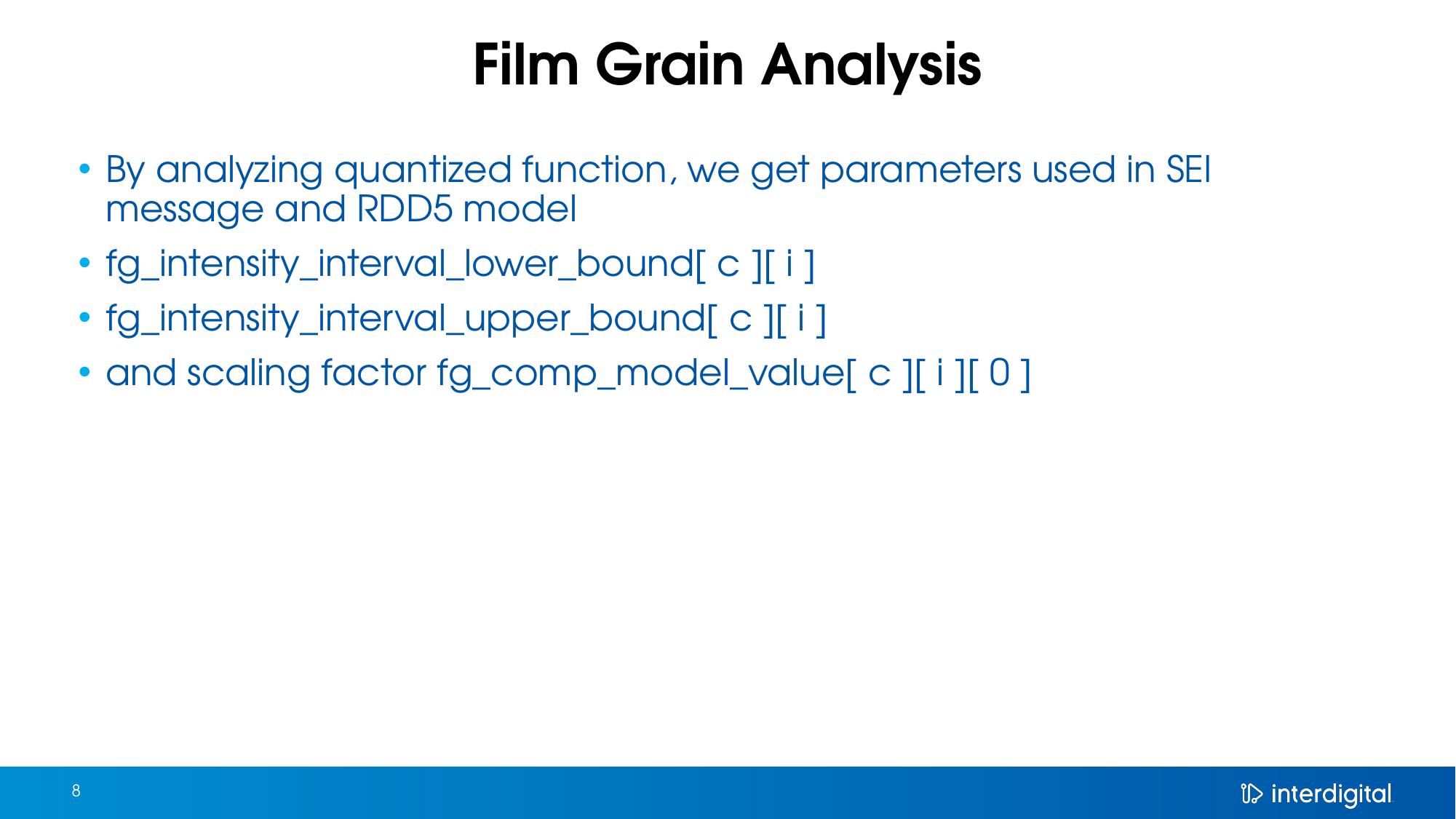

# Film Grain Analysis

By analyzing quantized function, we get parameters used in SEI message and RDD5 model
fg_intensity_interval_lower_bound[ c ][ i ]
fg_intensity_interval_upper_bound[ c ][ i ]
and scaling factor fg_comp_model_value[ c ][ i ][ 0 ]
8